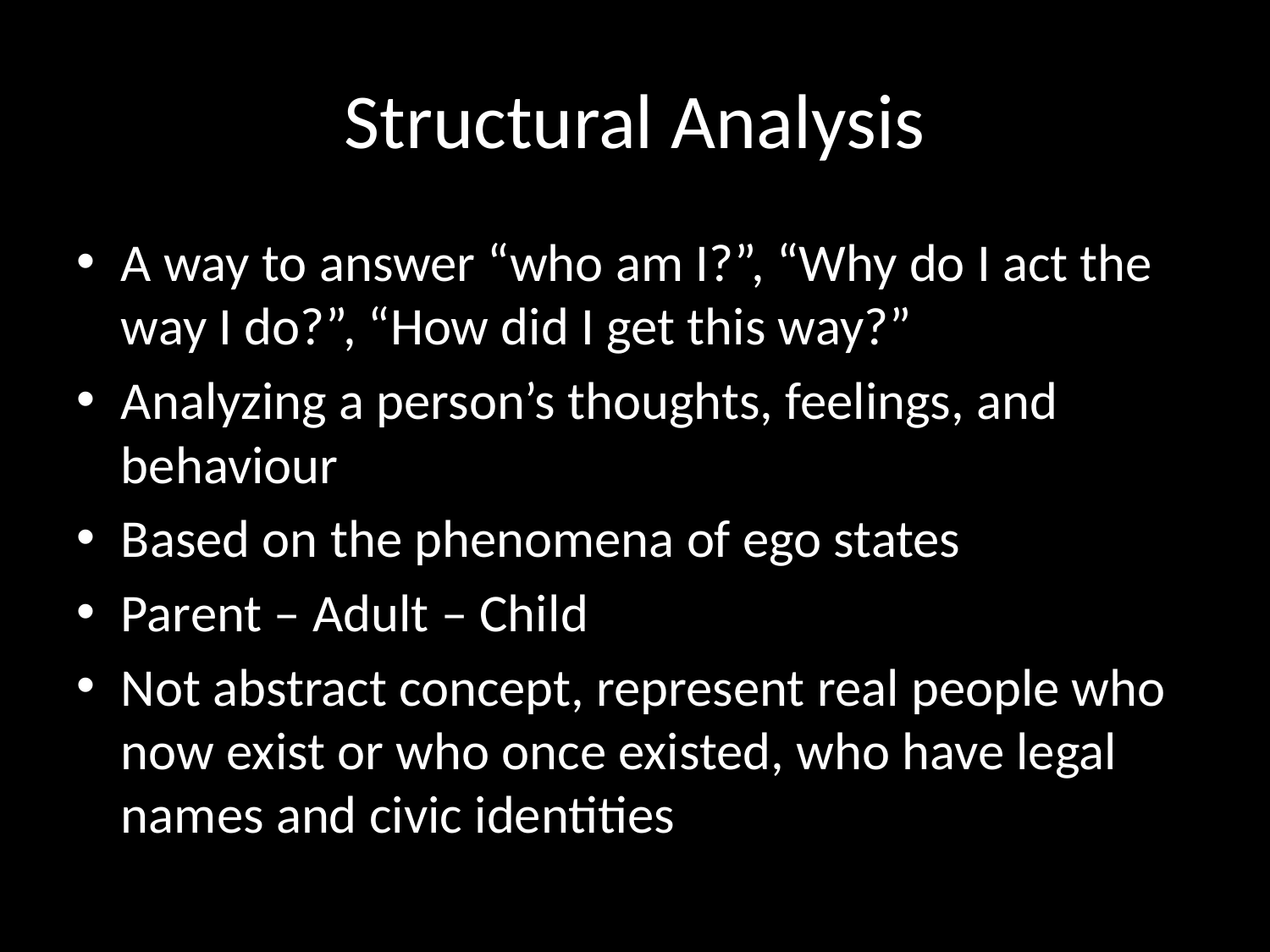

# Structural Analysis
A way to answer “who am I?”, “Why do I act the way I do?”, “How did I get this way?”
Analyzing a person’s thoughts, feelings, and behaviour
Based on the phenomena of ego states
Parent – Adult – Child
Not abstract concept, represent real people who now exist or who once existed, who have legal names and civic identities